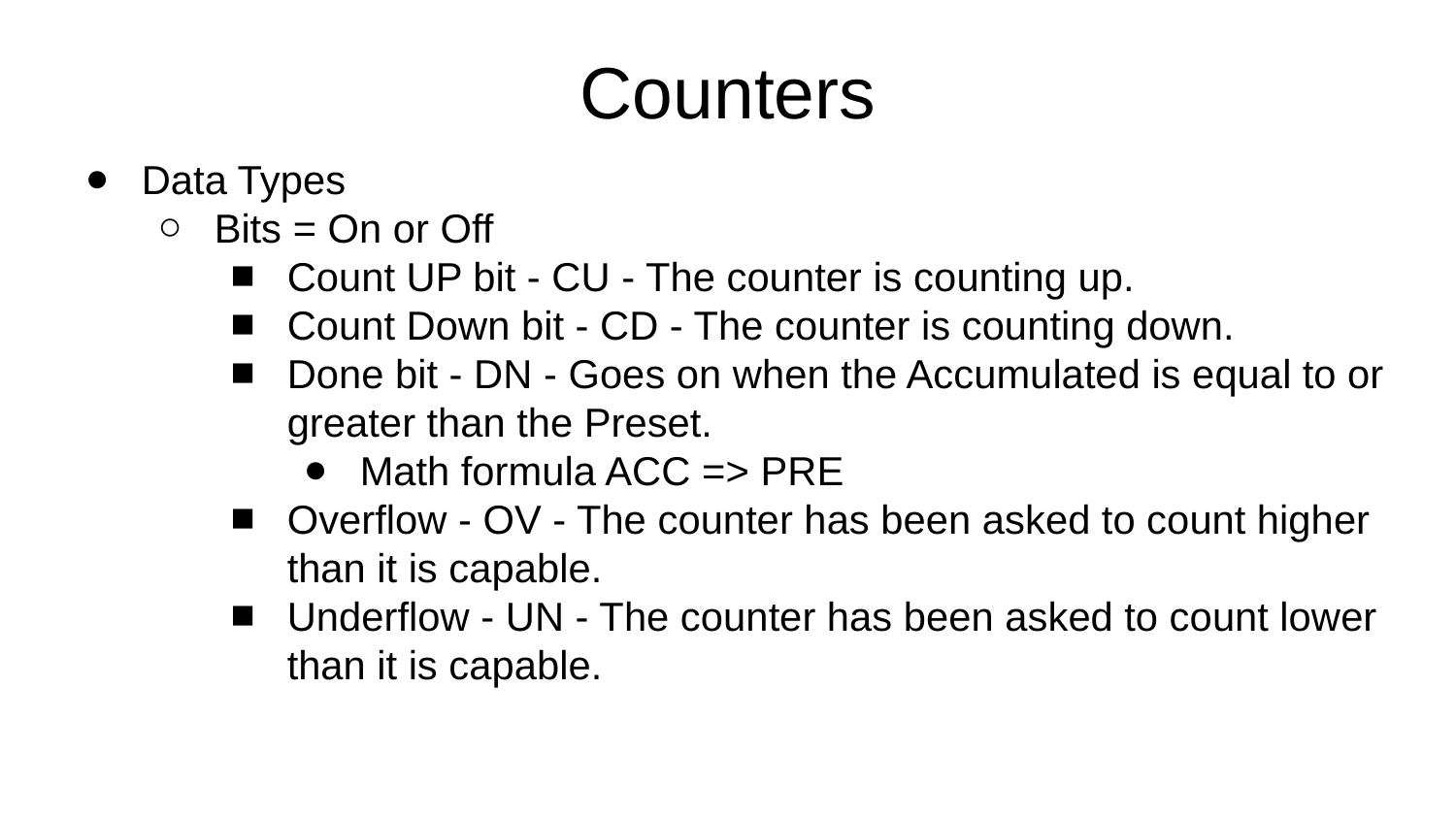

# Counters
Data Types
Bits = On or Off
Count UP bit - CU - The counter is counting up.
Count Down bit - CD - The counter is counting down.
Done bit - DN - Goes on when the Accumulated is equal to or greater than the Preset.
Math formula ACC => PRE
Overflow - OV - The counter has been asked to count higher than it is capable.
Underflow - UN - The counter has been asked to count lower than it is capable.